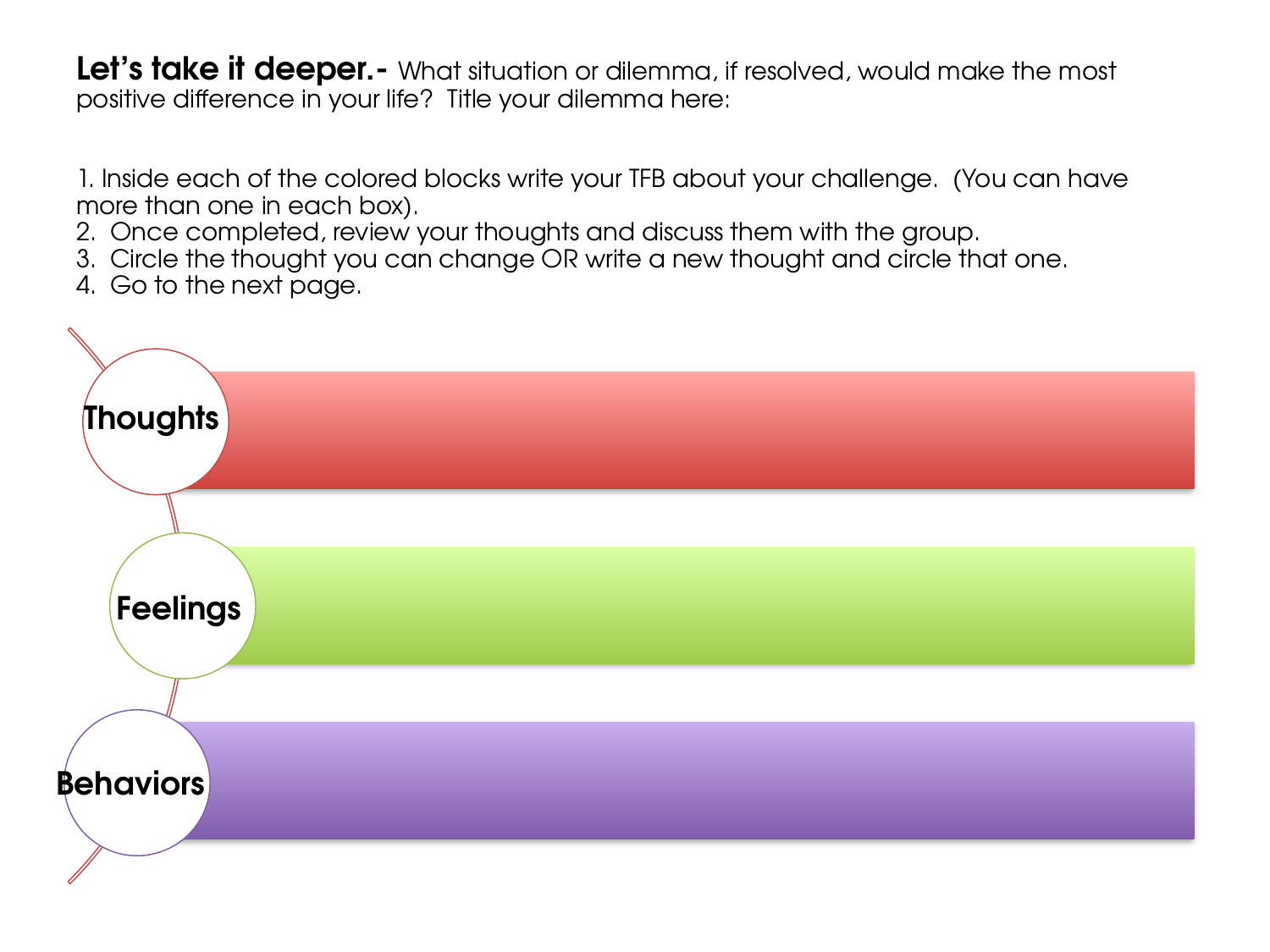

# Let’s take it deeper.- What situation or dilemma, if resolved, would make the most positive difference in your life?  Title your dilemma here: 1. Inside each of the colored blocks write your TFB about your challenge.  (You can have     more than one in each box). 2.  Once completed, review your thoughts and discuss them with the group. 3.  Circle the thought you can change OR write a new thought and circle that one. 4.  Go to the next page.

Thoughts
Feelings
Behaviors